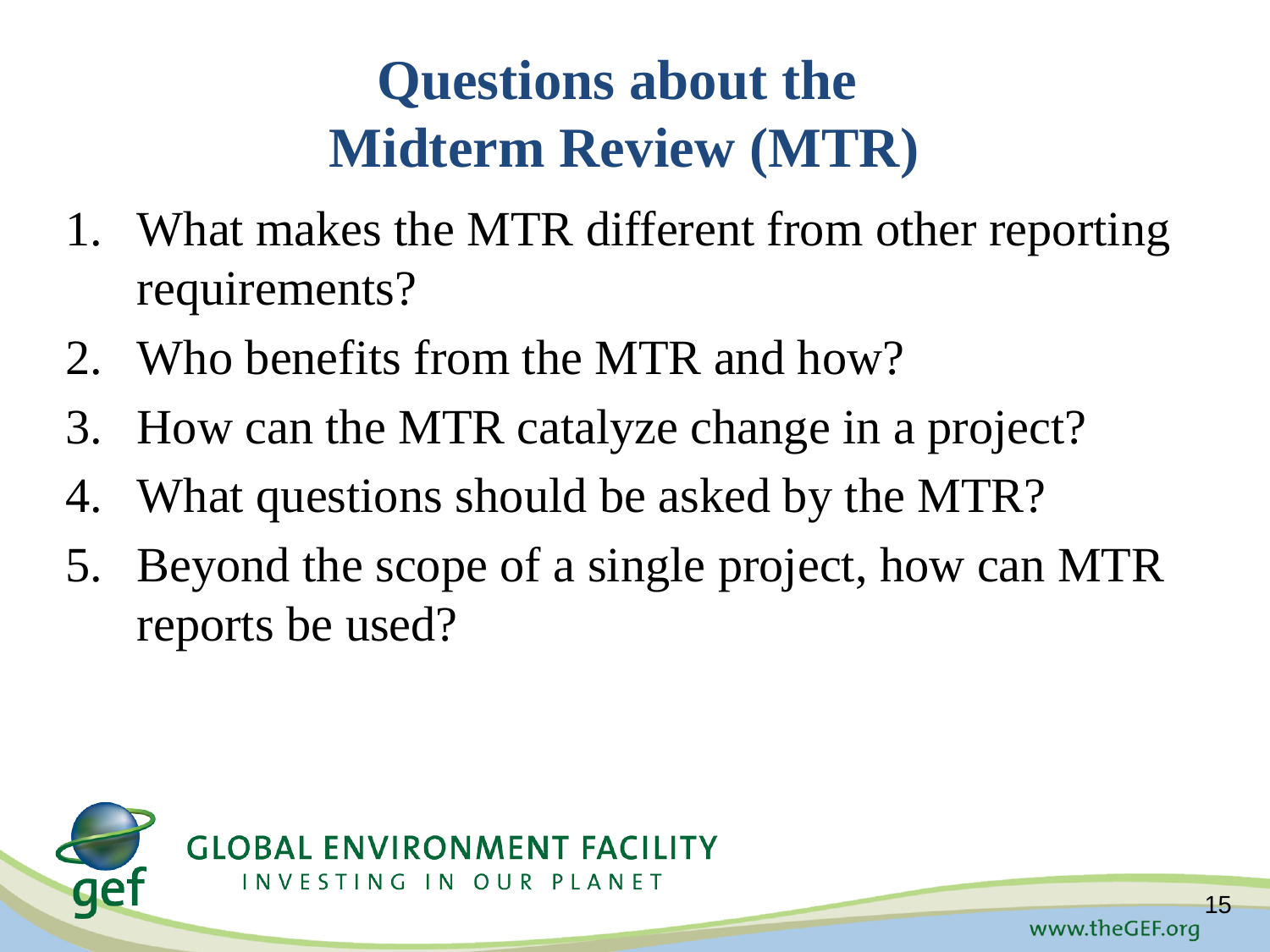

# Questions about the Midterm Review (MTR)
What makes the MTR different from other reporting requirements?
Who benefits from the MTR and how?
How can the MTR catalyze change in a project?
What questions should be asked by the MTR?
Beyond the scope of a single project, how can MTR reports be used?

15